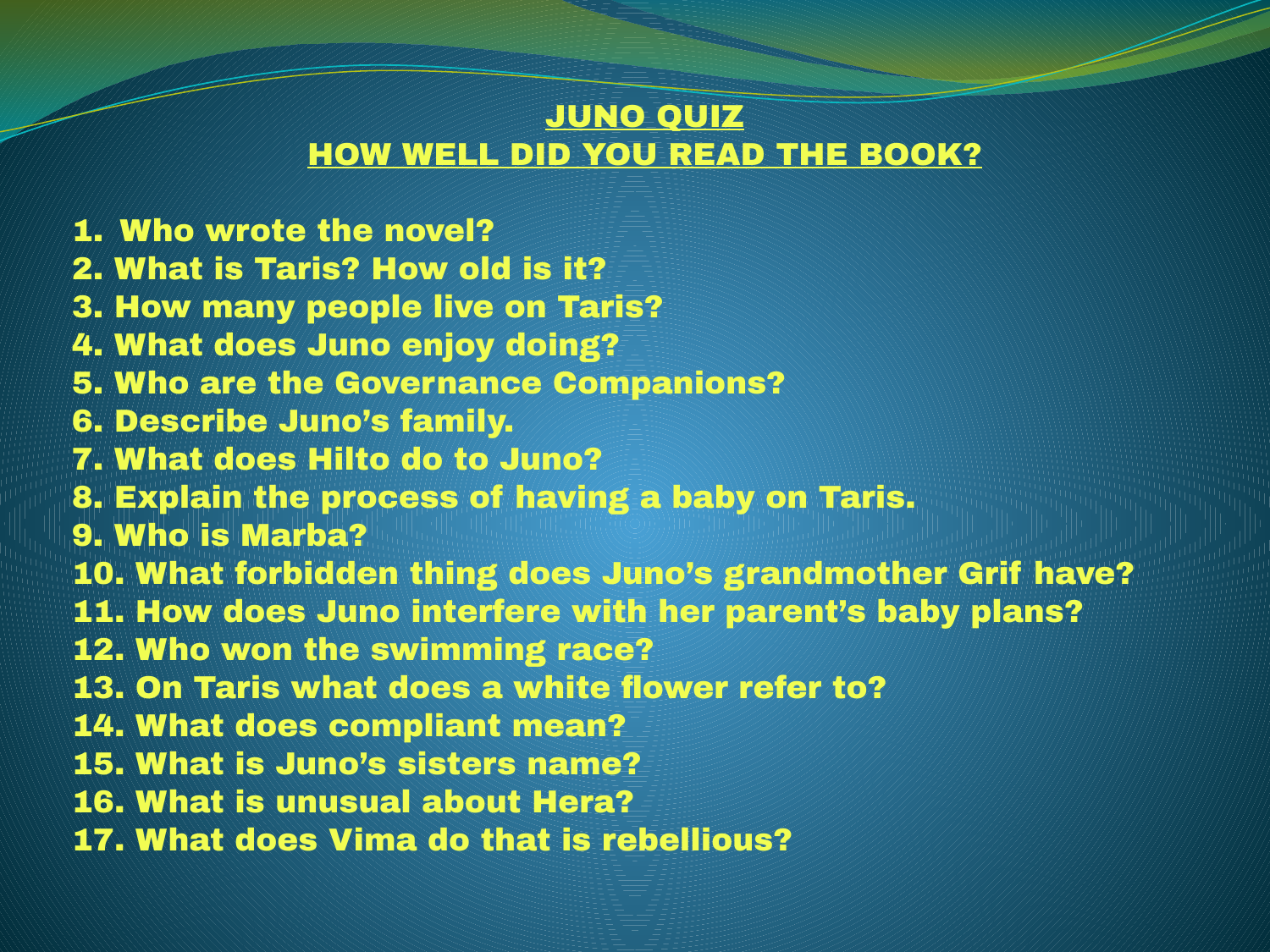

JUNO QUIZ
HOW WELL DID YOU READ THE BOOK?

Who wrote the novel?
2. What is Taris? How old is it?
3. How many people live on Taris?
4. What does Juno enjoy doing?
5. Who are the Governance Companions?
6. Describe Juno’s family.
7. What does Hilto do to Juno?
8. Explain the process of having a baby on Taris.
9. Who is Marba?
10. What forbidden thing does Juno’s grandmother Grif have?
11. How does Juno interfere with her parent’s baby plans?
12. Who won the swimming race?
13. On Taris what does a white flower refer to?
14. What does compliant mean?
15. What is Juno’s sisters name?
16. What is unusual about Hera?
17. What does Vima do that is rebellious?